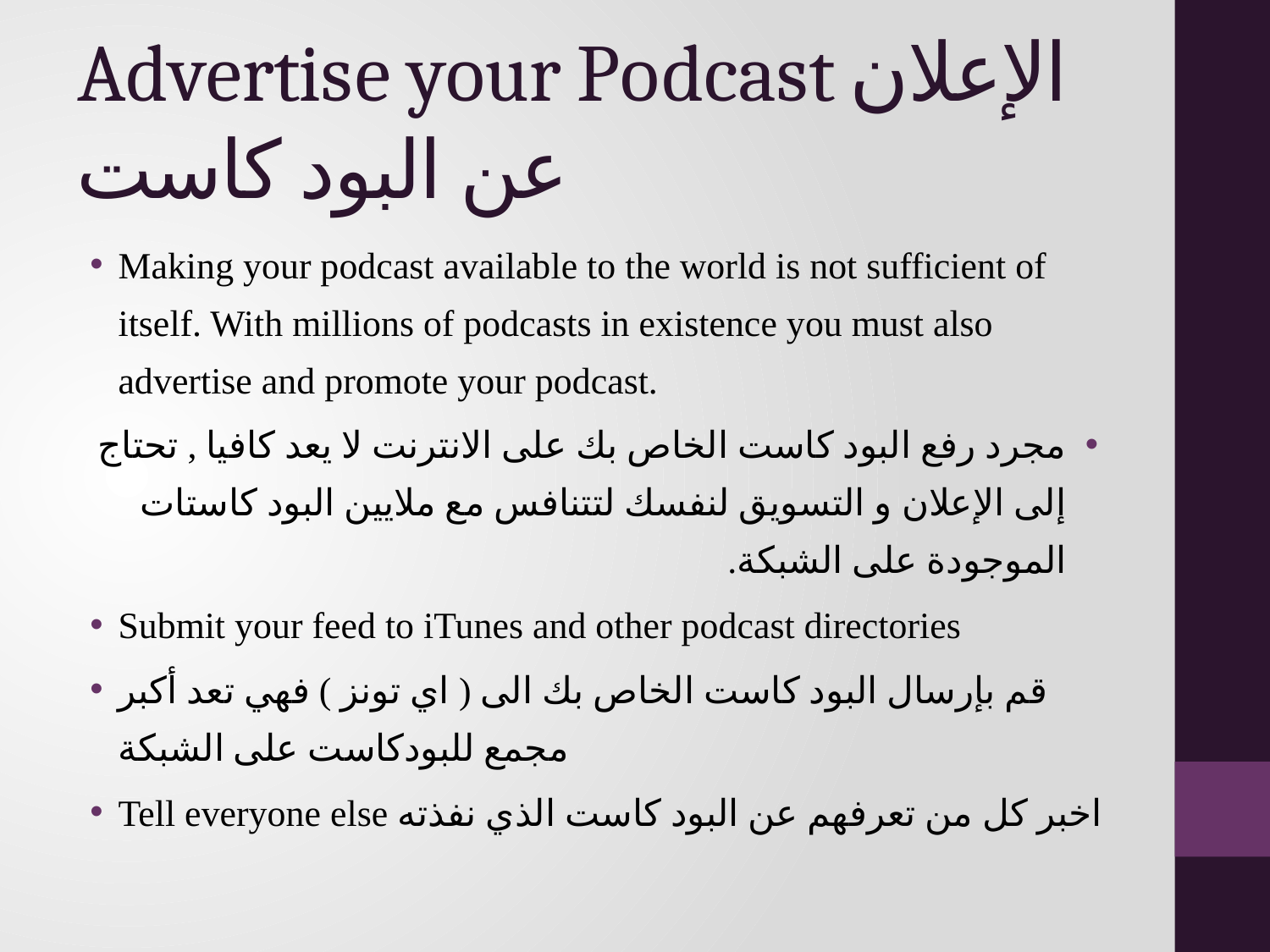

# Advertise your Podcast الإعلان عن البود كاست
Making your podcast available to the world is not sufficient of itself. With millions of podcasts in existence you must also advertise and promote your podcast.
مجرد رفع البود كاست الخاص بك على الانترنت لا يعد كافيا , تحتاج إلى الإعلان و التسويق لنفسك لتتنافس مع ملايين البود كاستات الموجودة على الشبكة.
Submit your feed to iTunes and other podcast directories
قم بإرسال البود كاست الخاص بك الى ( اي تونز ) فهي تعد أكبر مجمع للبودكاست على الشبكة
Tell everyone else اخبر كل من تعرفهم عن البود كاست الذي نفذته